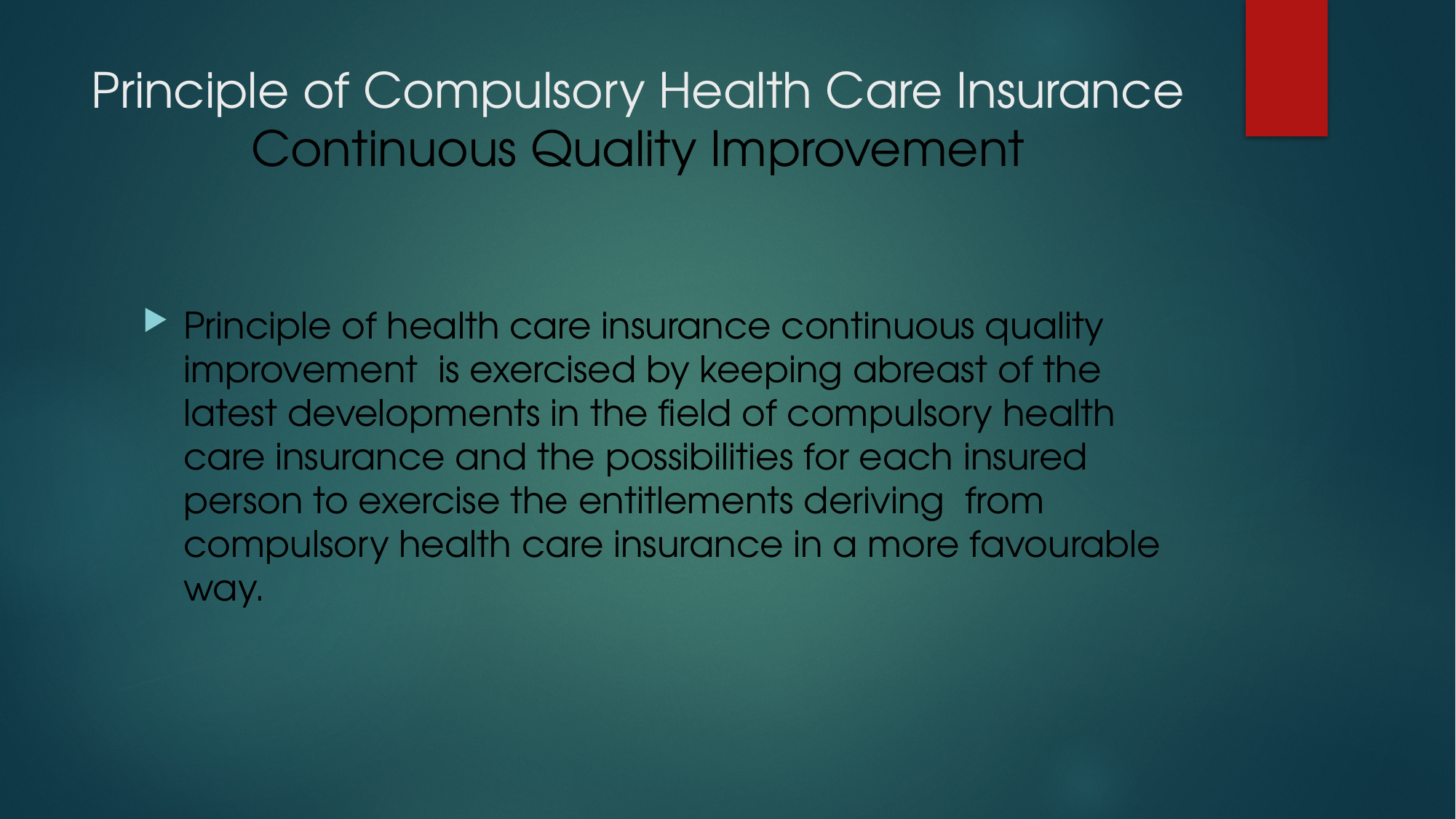

# Principle of Compulsory Health Care Insurance Continuous Quality Improvement

Principle of health care insurance continuous quality improvement  is exercised by keeping abreast of the latest developments in the field of compulsory health care insurance and the possibilities for each insured person to exercise the entitlements deriving  from compulsory health care insurance in a more favourable way.